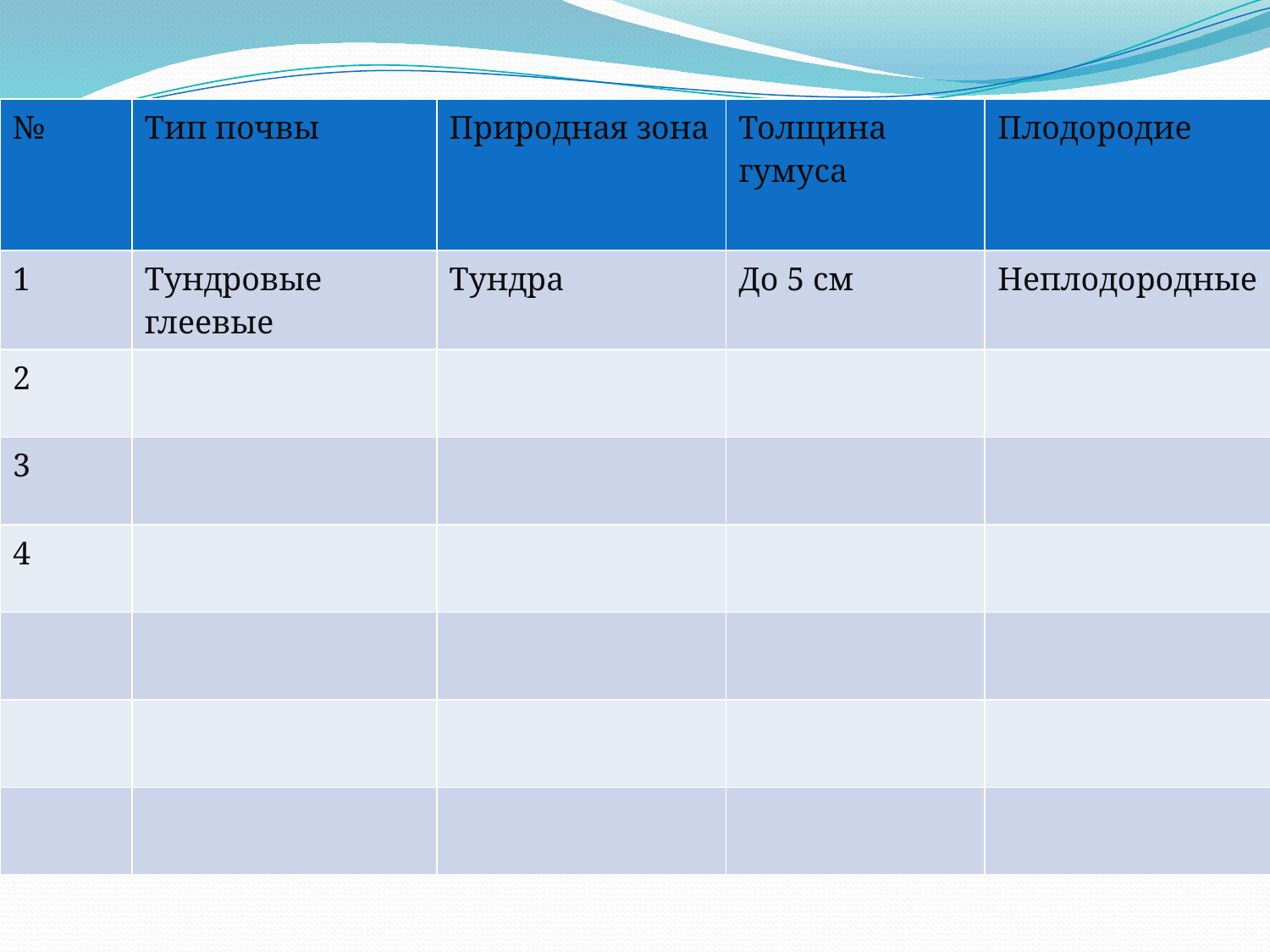

| № | Тип почвы | Природная зона | Толщина гумуса | Плодородие |
| --- | --- | --- | --- | --- |
| 1 | Тундровые глеевые | Тундра | До 5 см | Неплодородные |
| 2 |  |  |  |  |
| 3 |  |  |  |  |
| 4 |  |  |  |  |
|  |  |  |  |  |
|  |  |  |  |  |
|  |  |  |  |  |